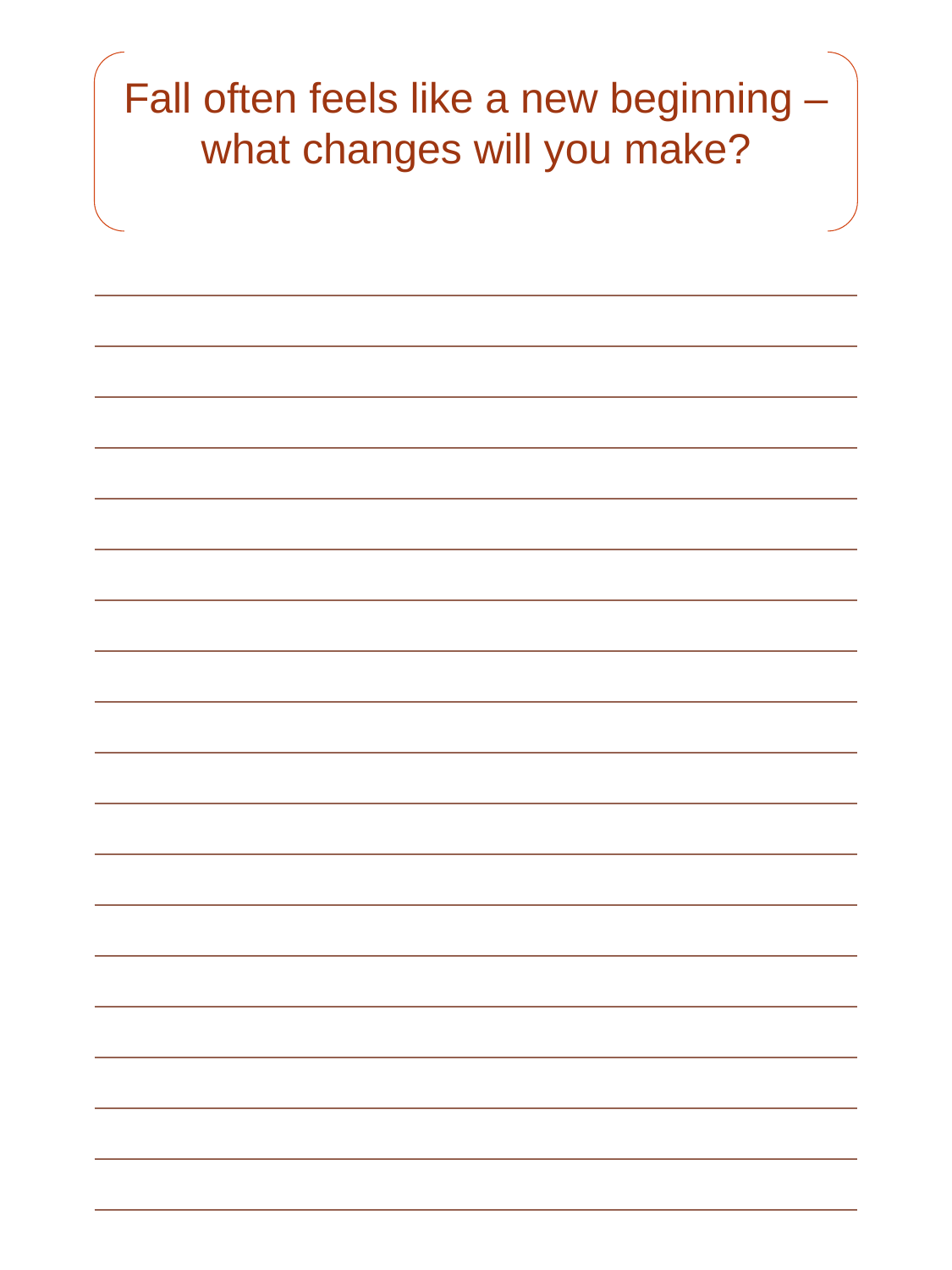

Fall often feels like a new beginning – what changes will you make?
|  |
| --- |
|  |
|  |
|  |
|  |
|  |
|  |
|  |
|  |
|  |
|  |
|  |
|  |
|  |
|  |
|  |
|  |
|  |